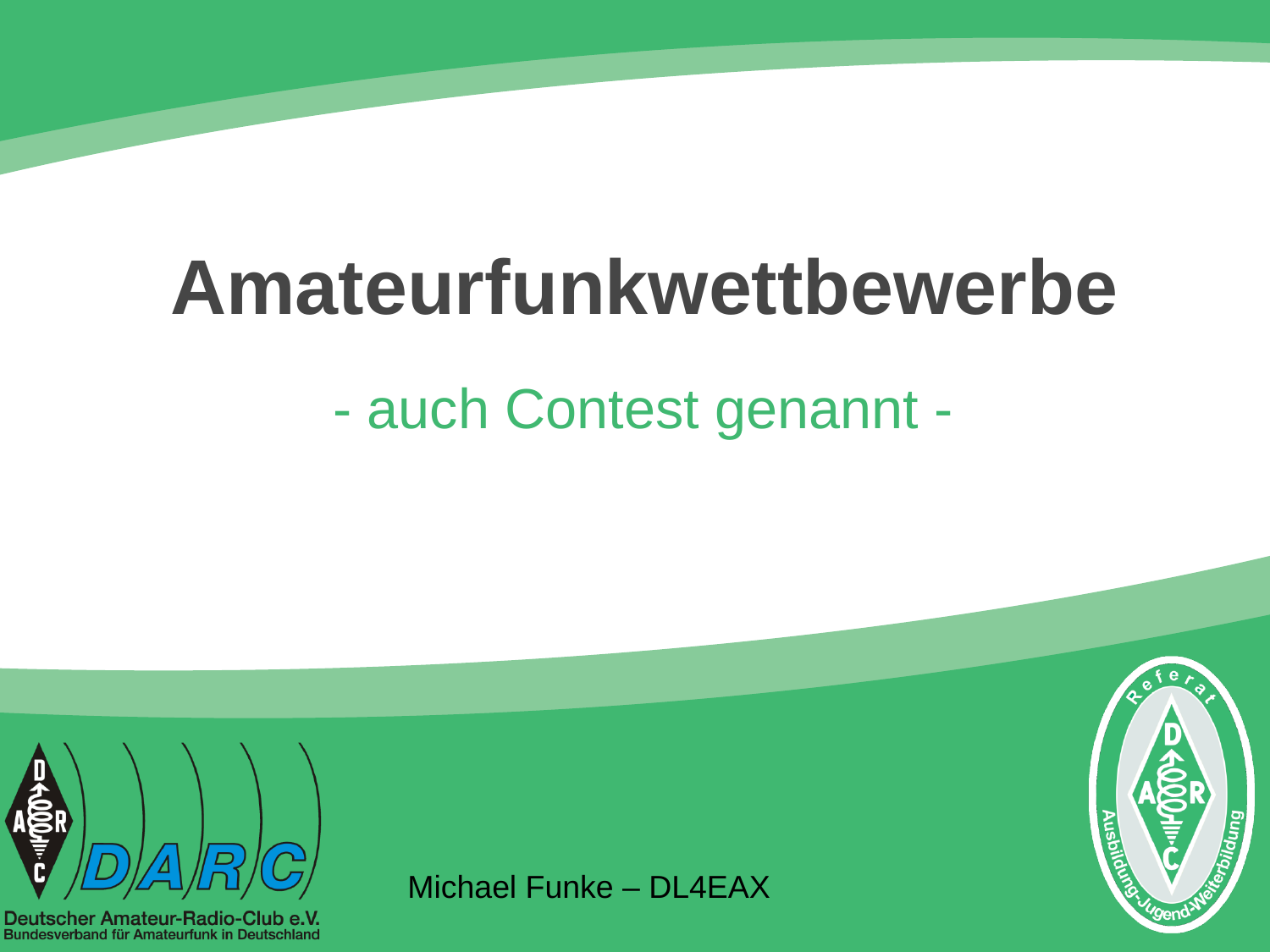

# Amateurfunkwettbewerbe
- auch Contest genannt -
Michael Funke – DL4EAX